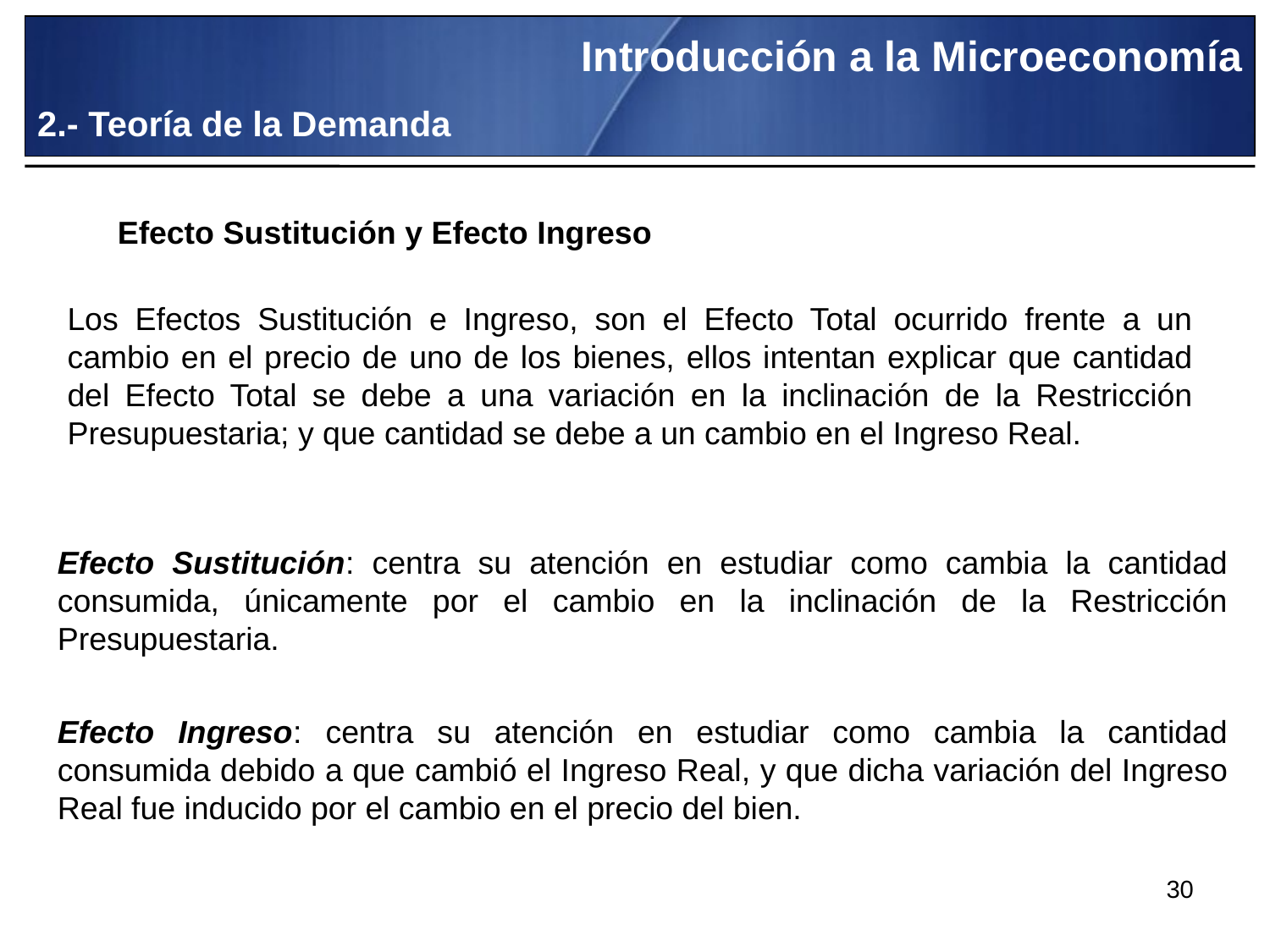

Introducción a la Microeconomía
2.- Teoría de la Demanda

Efecto Sustitución y Efecto Ingreso
Los Efectos Sustitución e Ingreso, son el Efecto Total ocurrido frente a un cambio en el precio de uno de los bienes, ellos intentan explicar que cantidad del Efecto Total se debe a una variación en la inclinación de la Restricción Presupuestaria; y que cantidad se debe a un cambio en el Ingreso Real.

Efecto Sustitución: centra su atención en estudiar como cambia la cantidad consumida, únicamente por el cambio en la inclinación de la Restricción Presupuestaria.
Efecto Ingreso: centra su atención en estudiar como cambia la cantidad consumida debido a que cambió el Ingreso Real, y que dicha variación del Ingreso Real fue inducido por el cambio en el precio del bien.
30